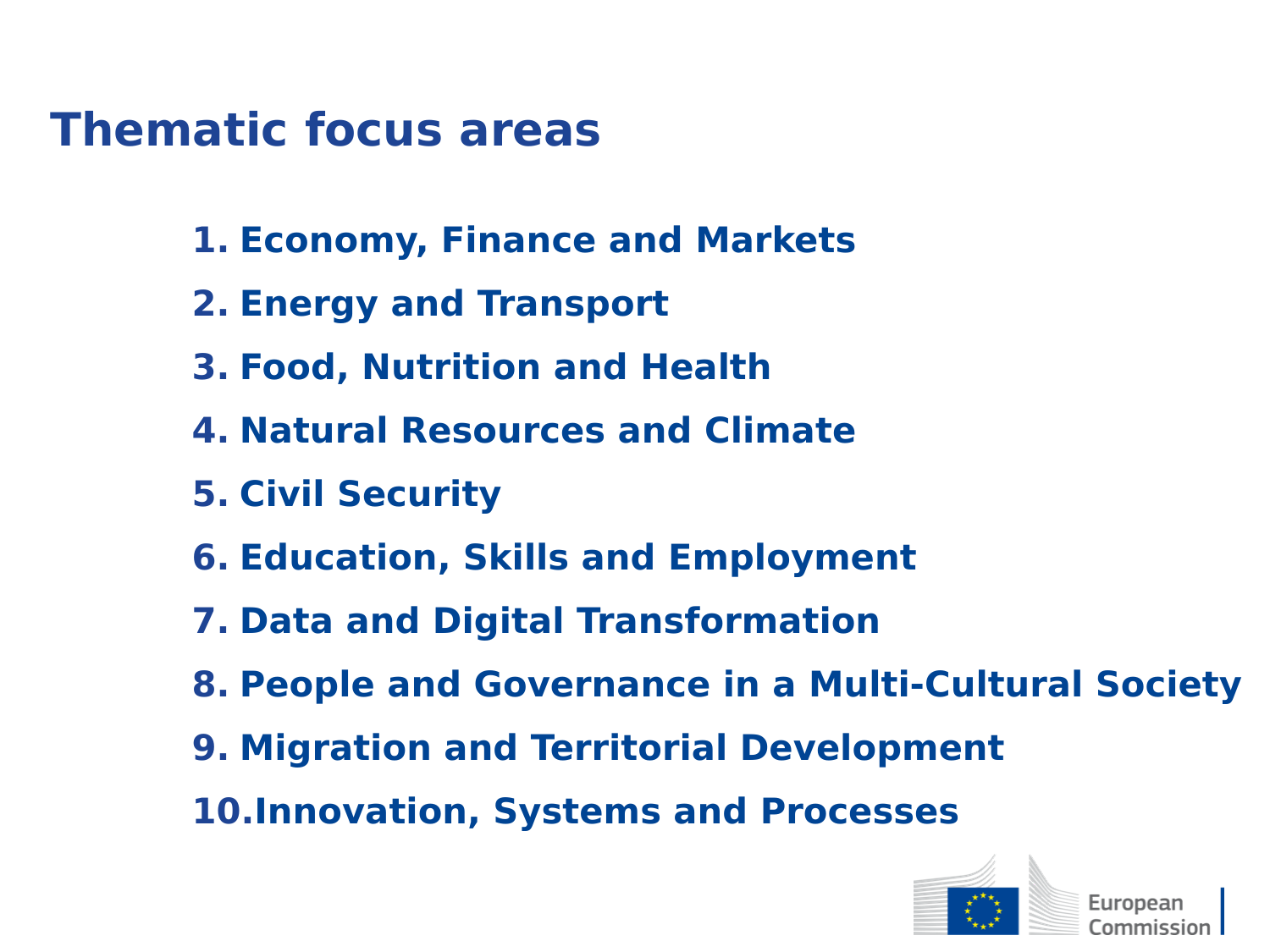

# Thematic focus areas
Economy, Finance and Markets
Energy and Transport
Food, Nutrition and Health
Natural Resources and Climate
Civil Security
Education, Skills and Employment
Data and Digital Transformation
People and Governance in a Multi-Cultural Society
Migration and Territorial Development
Innovation, Systems and Processes